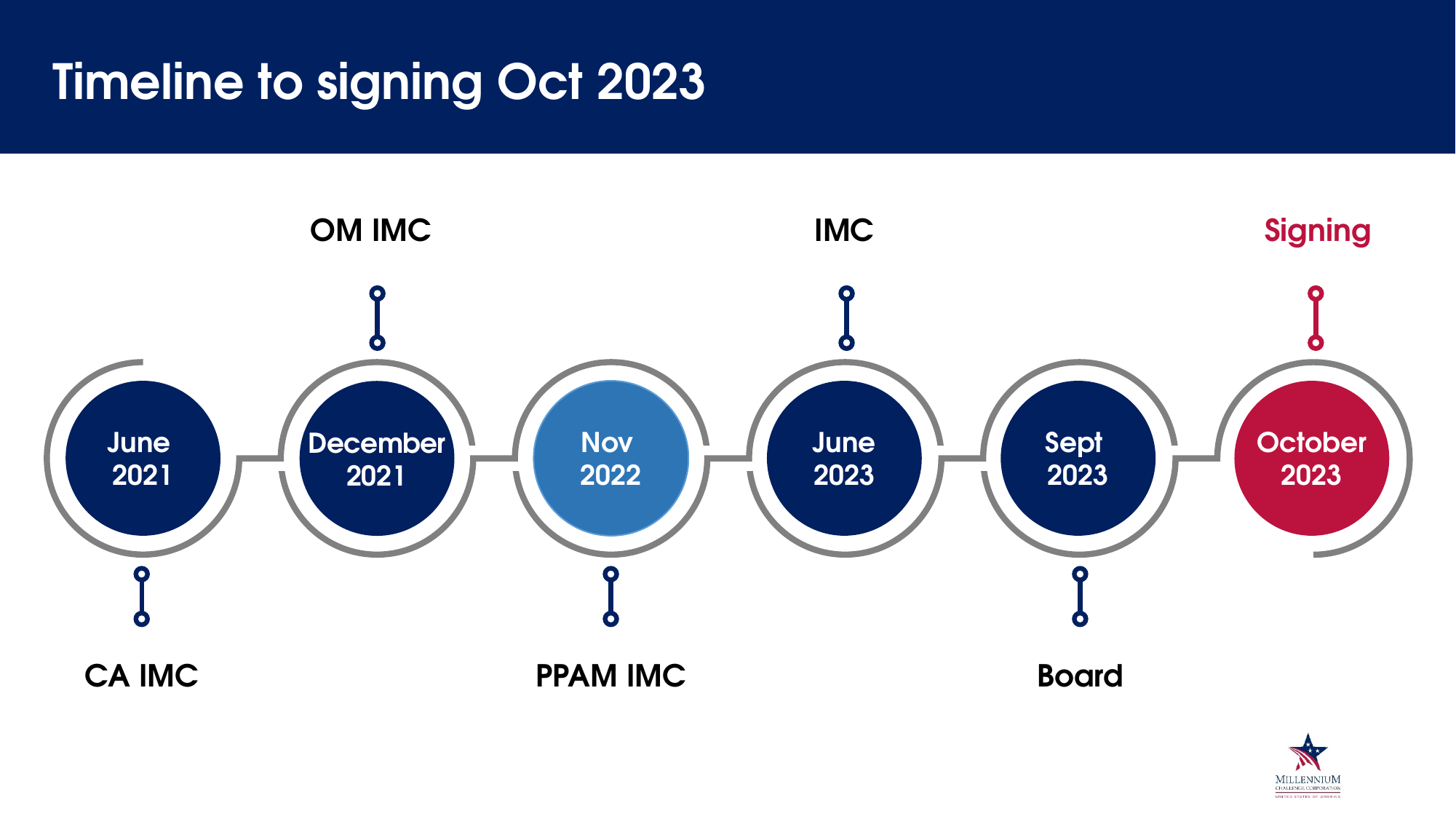

# Timeline to signing Oct 2023
OM IMC
IMC
Signing

June
2021
Nov
2022
 June
2023
Sept
2023
October 2023
December 2021

CA IMC
PPAM IMC
Board